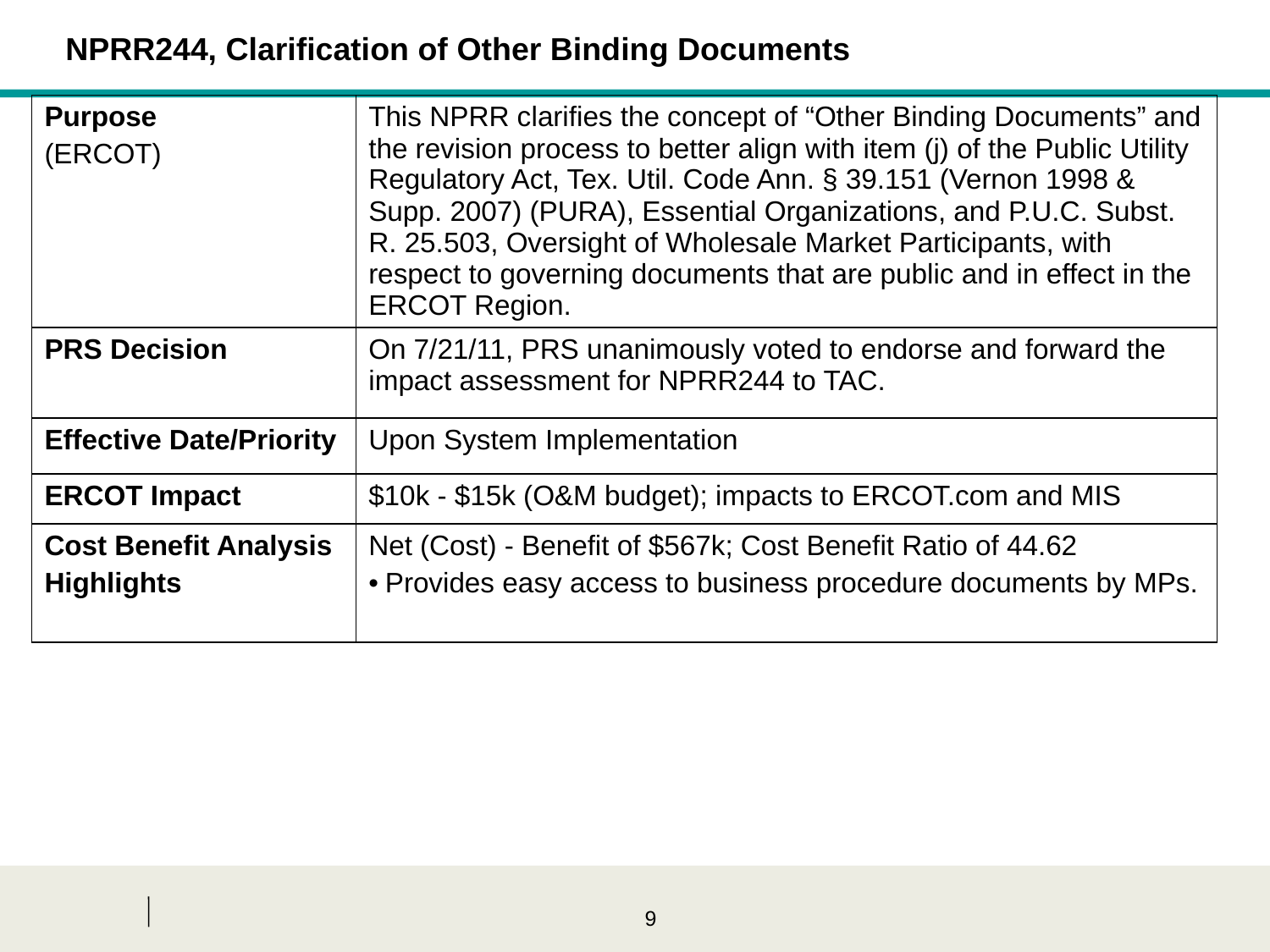

NPRR244, Clarification of Other Binding Documents
| Purpose (ERCOT) | This NPRR clarifies the concept of “Other Binding Documents” and the revision process to better align with item (j) of the Public Utility Regulatory Act, Tex. Util. Code Ann. § 39.151 (Vernon 1998 & Supp. 2007) (PURA), Essential Organizations, and P.U.C. Subst. R. 25.503, Oversight of Wholesale Market Participants, with respect to governing documents that are public and in effect in the ERCOT Region. |
| --- | --- |
| PRS Decision | On 7/21/11, PRS unanimously voted to endorse and forward the impact assessment for NPRR244 to TAC. |
| Effective Date/Priority | Upon System Implementation |
| ERCOT Impact | $10k - $15k (O&M budget); impacts to ERCOT.com and MIS |
| Cost Benefit Analysis Highlights | Net (Cost) - Benefit of $567k; Cost Benefit Ratio of 44.62 Provides easy access to business procedure documents by MPs. |